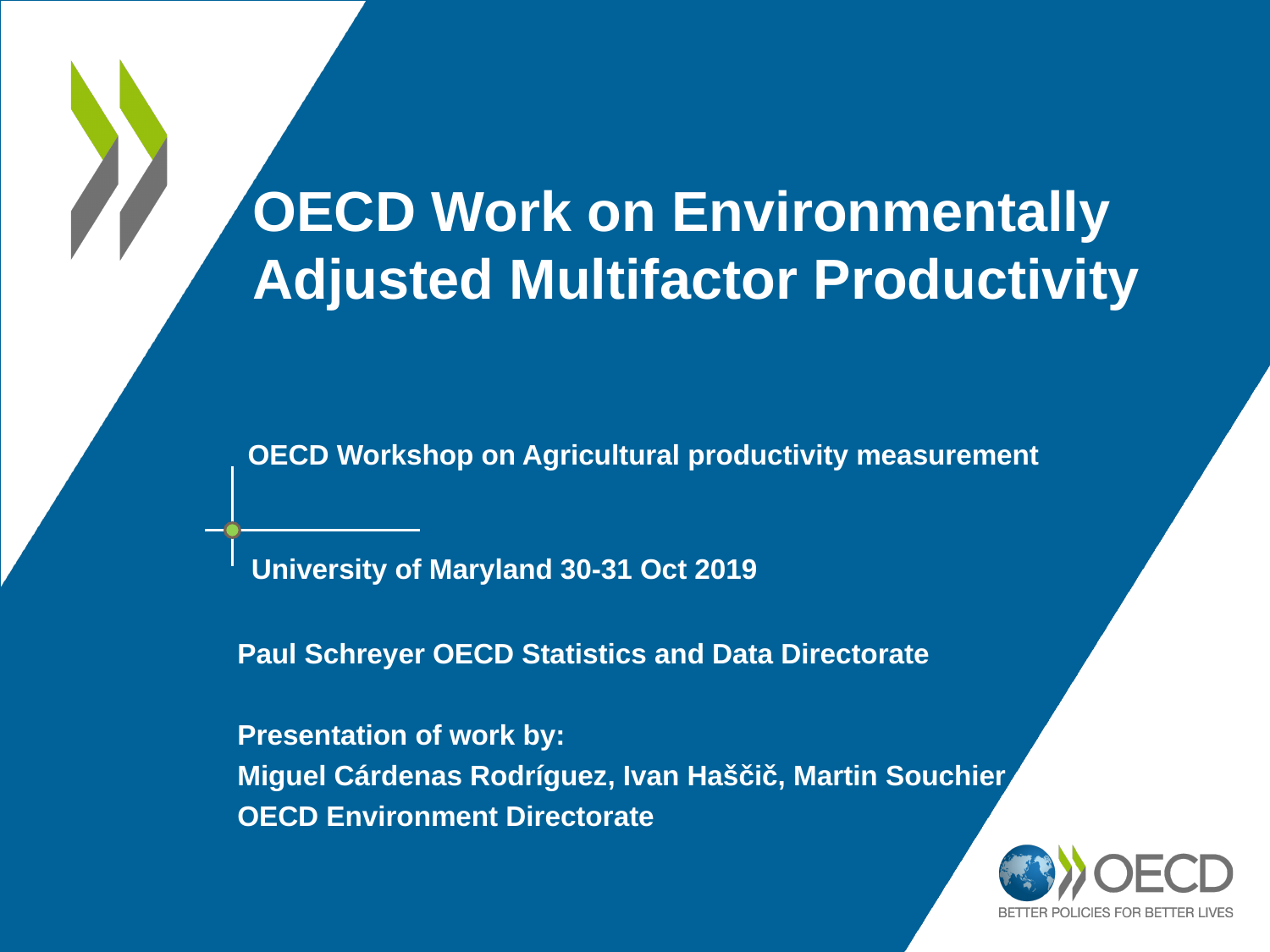

# OECD Work on Environmentally Adjusted Multifactor Productivity
OECD Workshop on Agricultural productivity measurement

University of Maryland 30-31 Oct 2019
Paul Schreyer OECD Statistics and Data Directorate

Presentation of work by:
Miguel Cárdenas Rodríguez, Ivan Haščič, Martin Souchier
OECD Environment Directorate